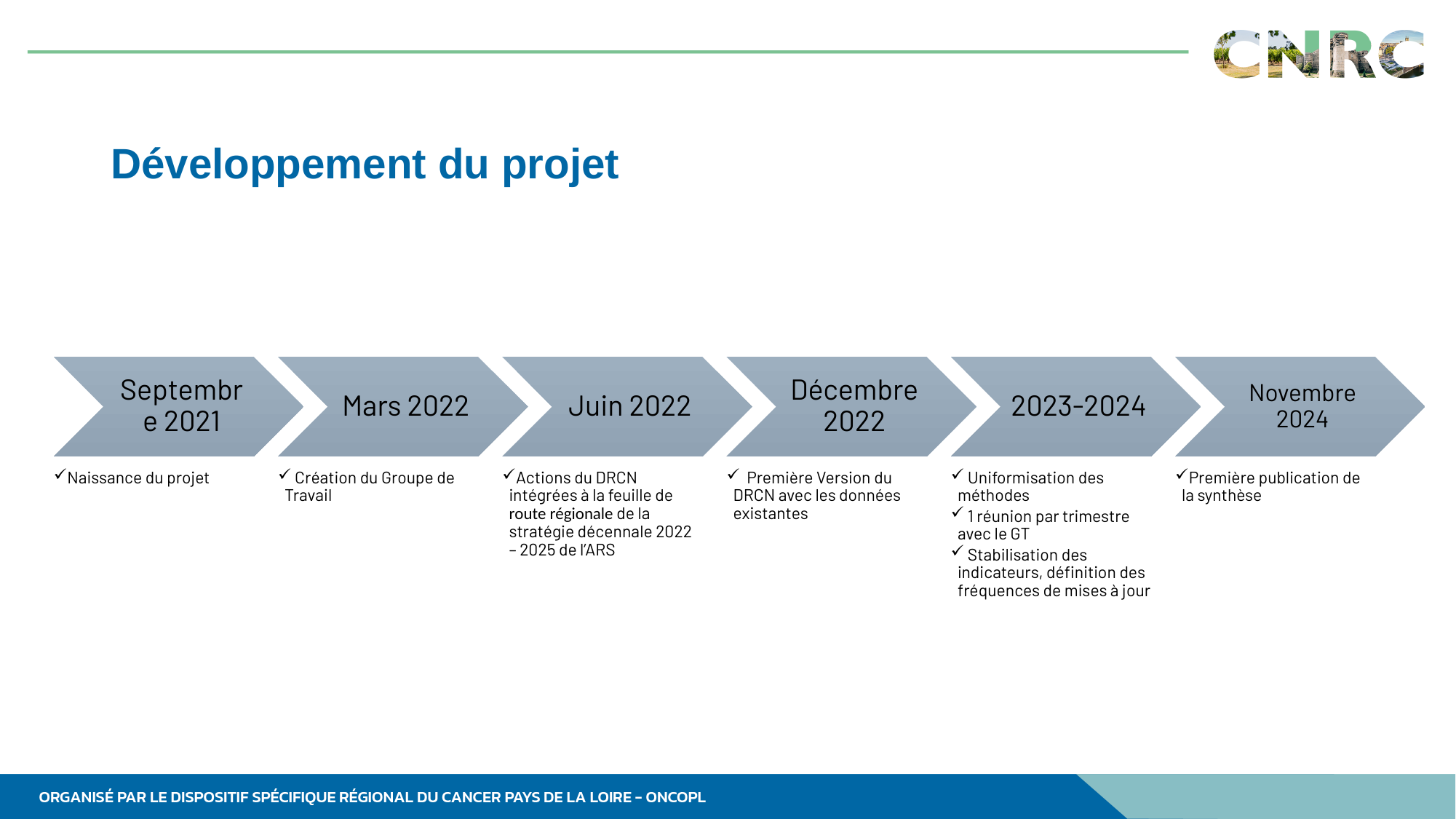

# Développement du projet
Septembre 2021
Naissance du projet
Mars 2022
 Création du Groupe de Travail
Juin 2022
Actions du DRCN intégrées à la feuille de route régionale de la stratégie décennale 2022 – 2025 de l’ARS
Décembre 2022
  Première Version du DRCN avec les données existantes
2023-2024
 Uniformisation des méthodes
 1 réunion par trimestre avec le GT
 Stabilisation des indicateurs, définition des fréquences de mises à jour
Novembre 2024
Première publication de la synthèse